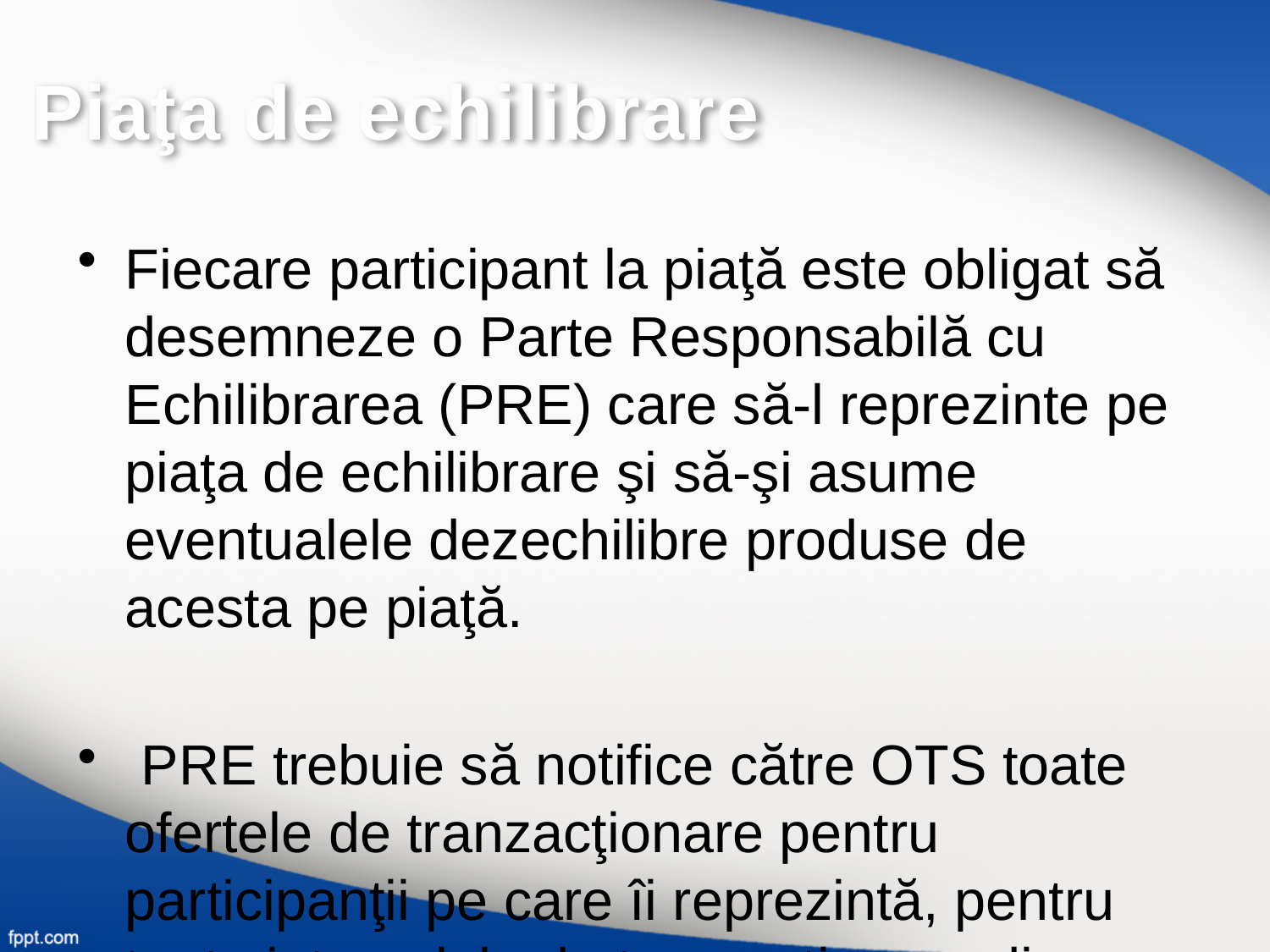

Piaţa de echilibrare
Fiecare participant la piaţă este obligat să desemneze o Parte Responsabilă cu Echilibrarea (PRE) care să-l reprezinte pe piaţa de echilibrare şi să-şi asume eventualele dezechilibre produse de acesta pe piaţă.

 PRE trebuie să notifice către OTS toate ofertele de tranzacţionare pentru participanţii pe care îi reprezintă, pentru toate intervalele de tranzacţionare din ziua următoare.